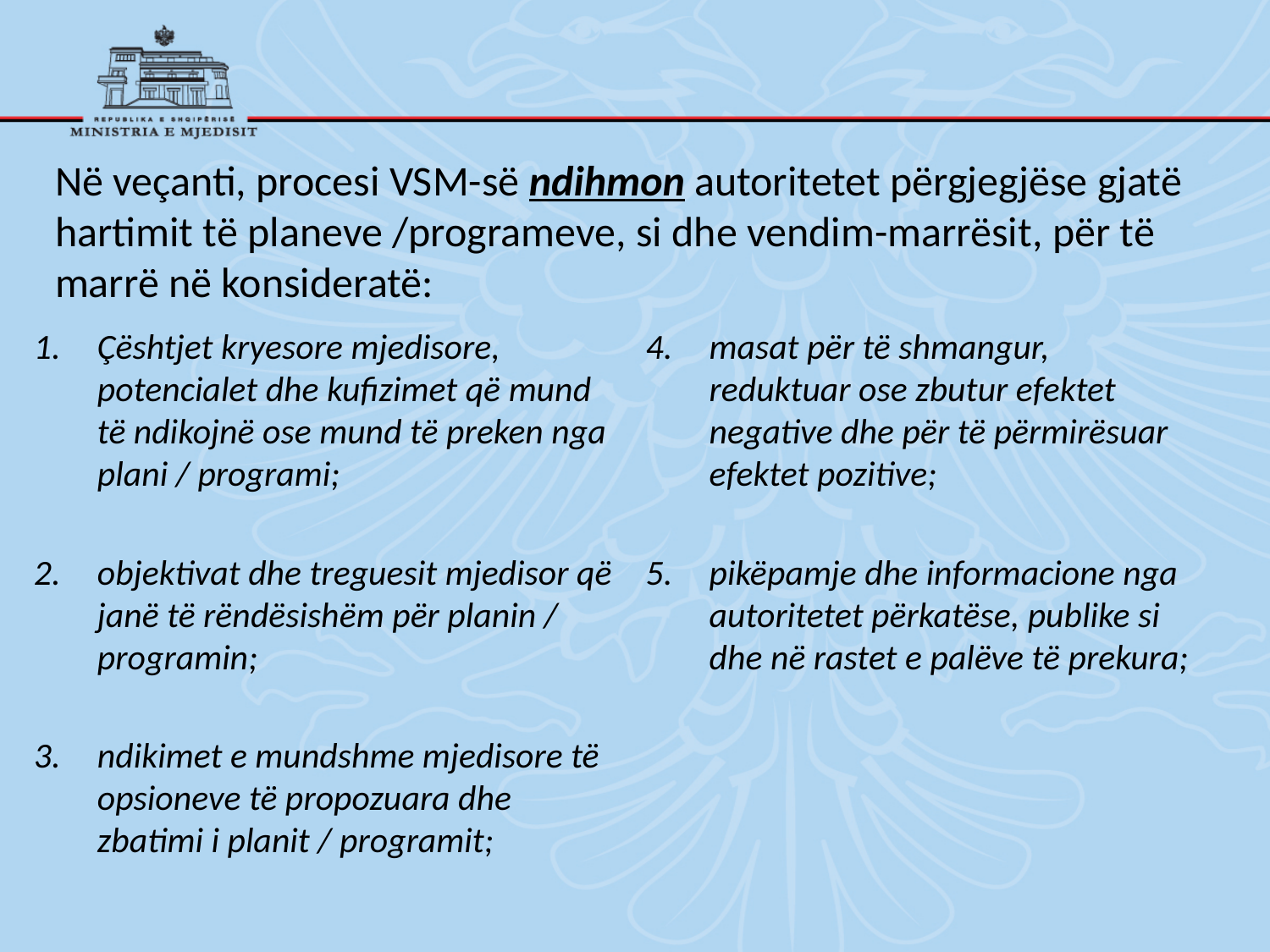

# Në veçanti, procesi VSM-së ndihmon autoritetet përgjegjëse gjatë hartimit të planeve /programeve, si dhe vendim-marrësit, për të marrë në konsideratë:
Çështjet kryesore mjedisore, potencialet dhe kufizimet që mund të ndikojnë ose mund të preken nga plani / programi;

objektivat dhe treguesit mjedisor që janë të rëndësishëm për planin / programin;

ndikimet e mundshme mjedisore të opsioneve të propozuara dhe zbatimi i planit / programit;
masat për të shmangur, reduktuar ose zbutur efektet negative dhe për të përmirësuar efektet pozitive;

pikëpamje dhe informacione nga autoritetet përkatëse, publike si dhe në rastet e palëve të prekura;